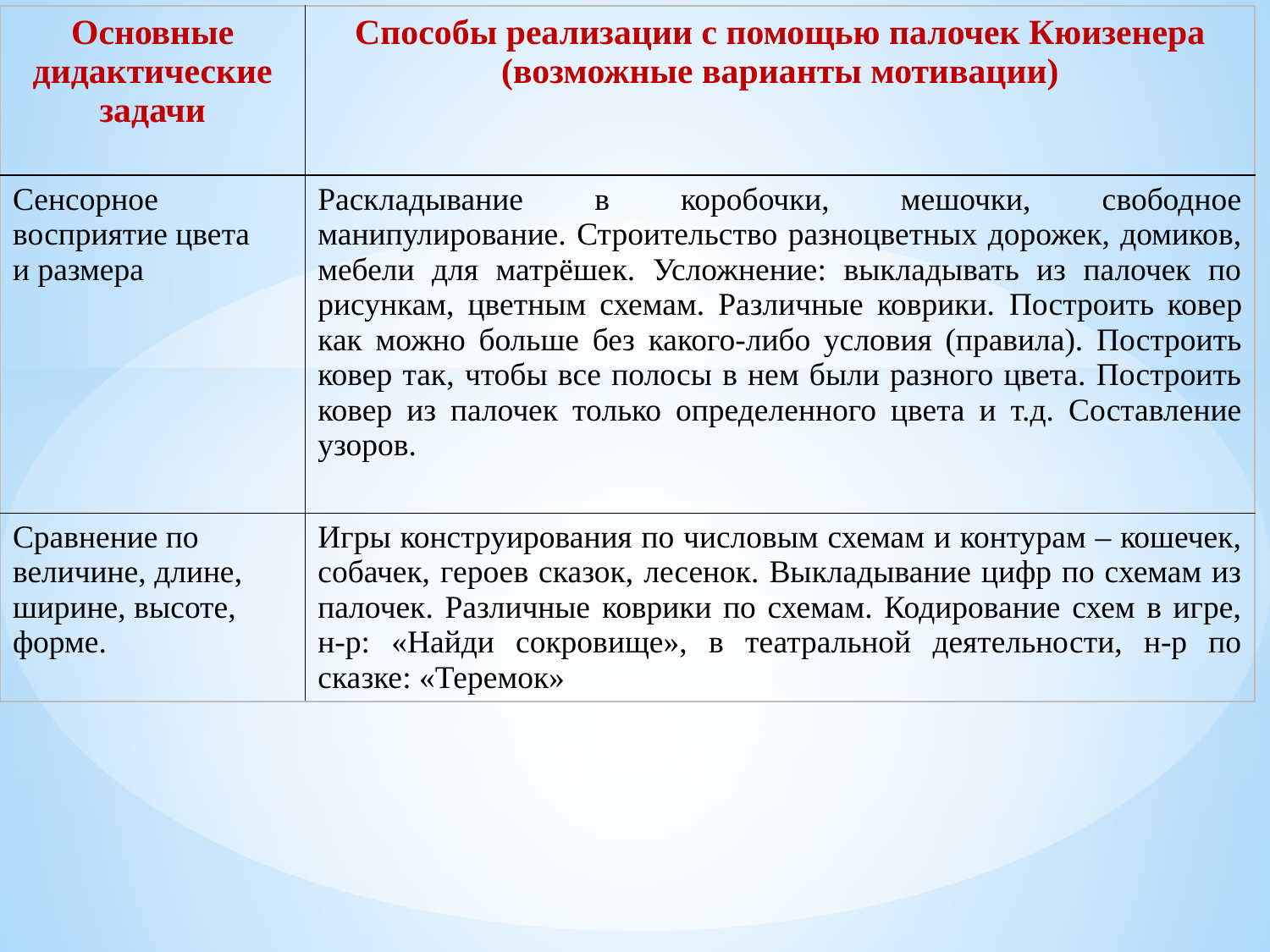

| Основные дидактические задачи | Способы реализации с помощью палочек Кюизенера (возможные варианты мотивации) |
| --- | --- |
| Сенсорное восприятие цвета и размера | Раскладывание в коробочки, мешочки, свободное манипулирование. Строительство разноцветных дорожек, домиков, мебели для матрёшек. Усложнение: выкладывать из палочек по рисункам, цветным схемам. Различные коврики. Построить ковер как можно больше без какого-либо условия (правила). Построить ковер так, чтобы все полосы в нем были разного цвета. Построить ковер из палочек только определенного цвета и т.д. Составление узоров. |
| Сравнение по величине, длине, ширине, высоте, форме. | Игры конструирования по числовым схемам и контурам – кошечек, собачек, героев сказок, лесенок. Выкладывание цифр по схемам из палочек. Различные коврики по схемам. Кодирование схем в игре, н-р: «Найди сокровище», в театральной деятельности, н-р по сказке: «Теремок» |